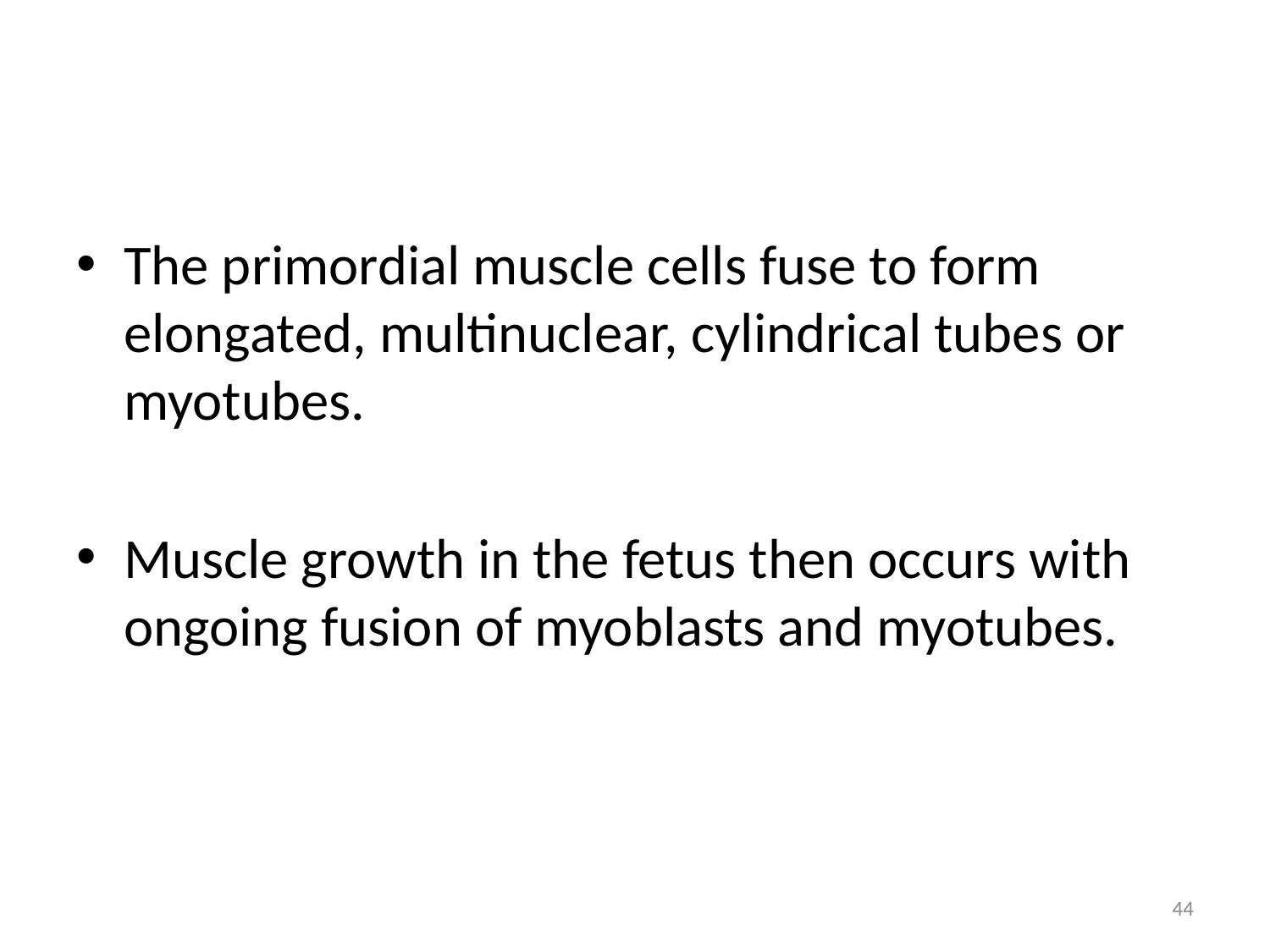

#
The primordial muscle cells fuse to form elongated, multinuclear, cylindrical tubes or myotubes.

Muscle growth in the fetus then occurs with ongoing fusion of myoblasts and myotubes.

44